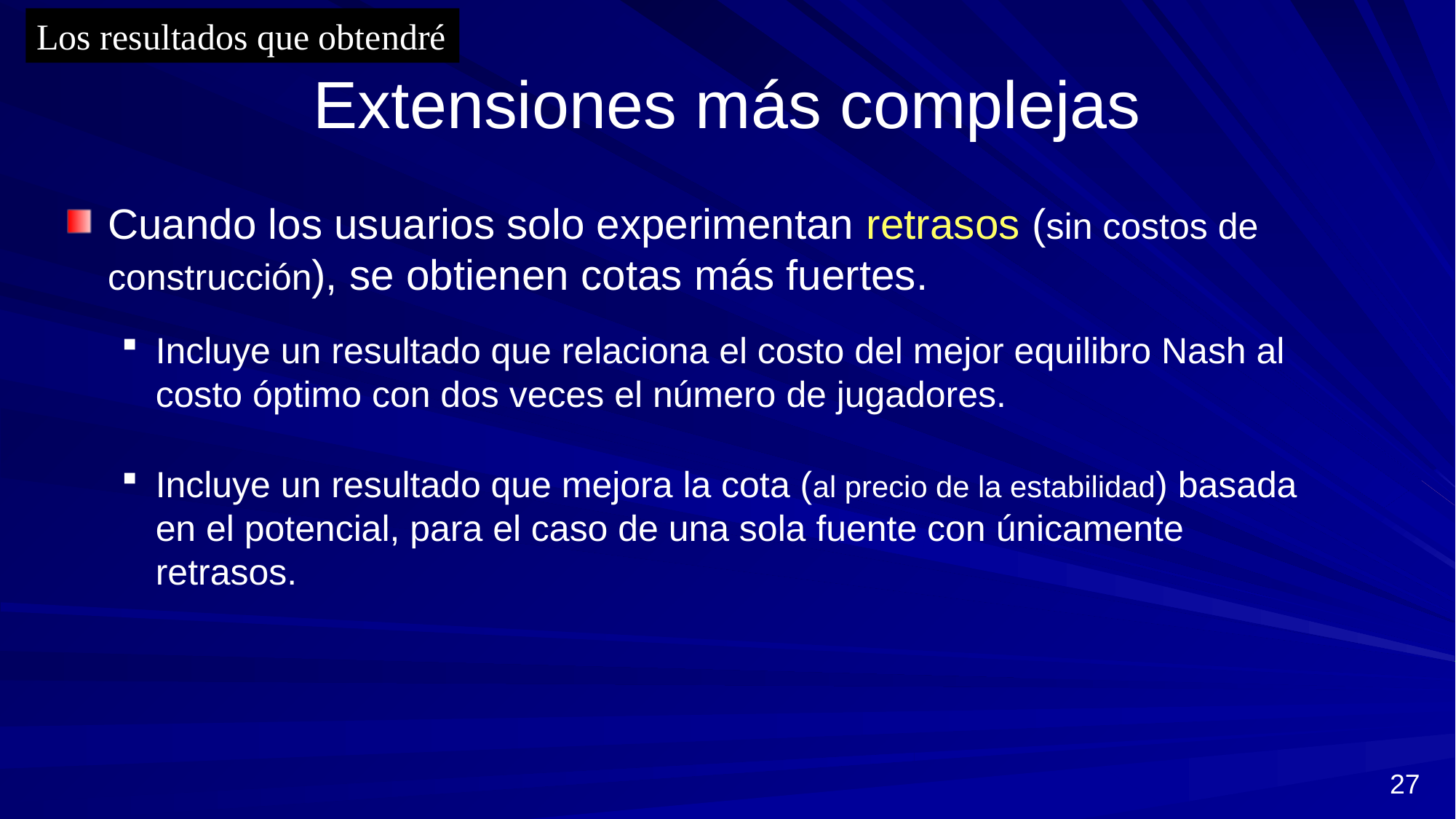

Los resultados que obtendré
# Extensiones más complejas
Cuando los usuarios solo experimentan retrasos (sin costos de construcción), se obtienen cotas más fuertes.

Incluye un resultado que relaciona el costo del mejor equilibro Nash al costo óptimo con dos veces el número de jugadores.

Incluye un resultado que mejora la cota (al precio de la estabilidad) basada en el potencial, para el caso de una sola fuente con únicamente retrasos.
27